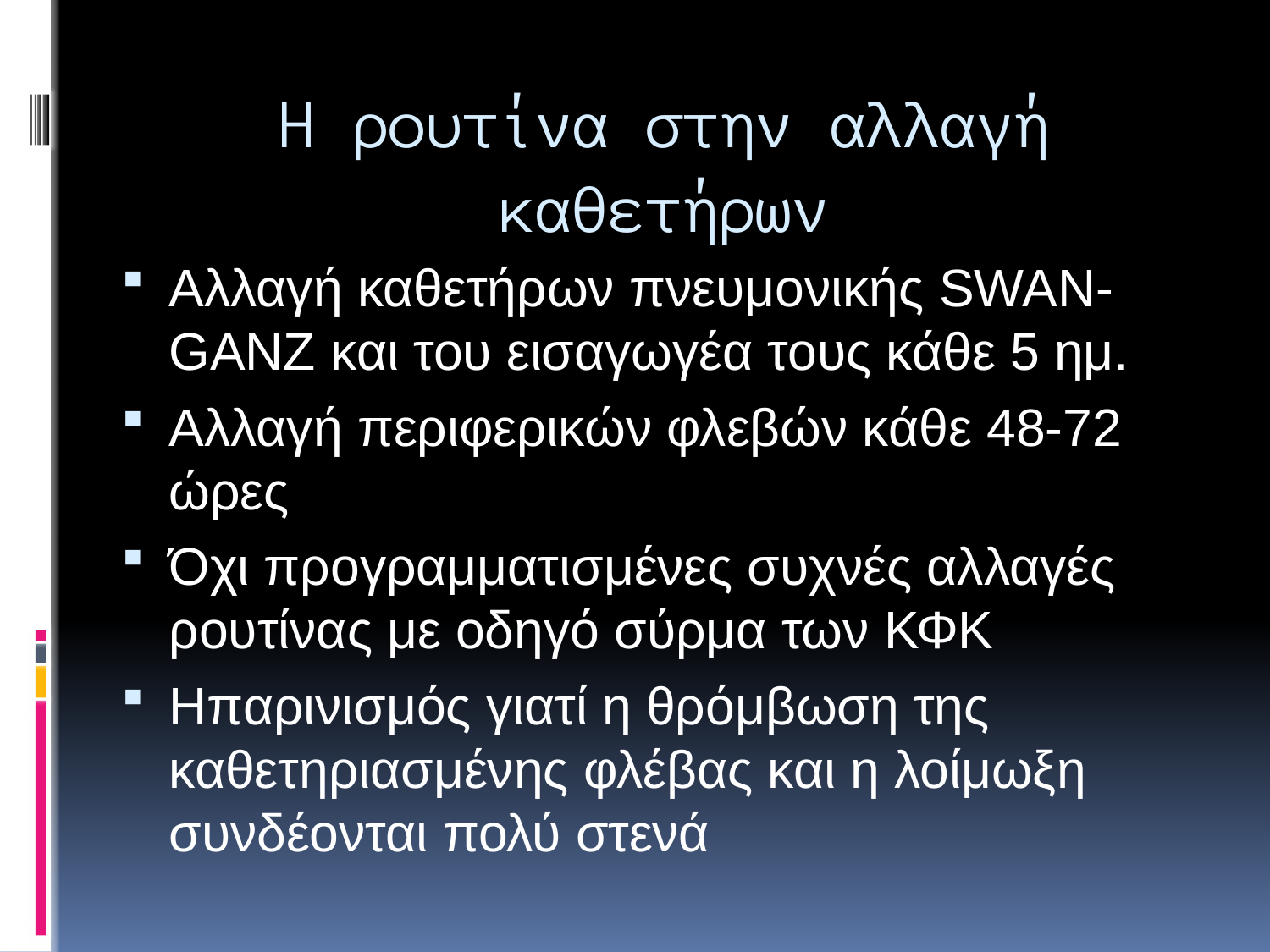

# Η ρουτίνα στην αλλαγή καθετήρων
Αλλαγή καθετήρων πνευμονικής SWAN-GANZ και του εισαγωγέα τους κάθε 5 ημ.
Αλλαγή περιφερικών φλεβών κάθε 48-72 ώρες
Όχι προγραμματισμένες συχνές αλλαγές ρουτίνας με οδηγό σύρμα των ΚΦΚ
Ηπαρινισμός γιατί η θρόμβωση της καθετηριασμένης φλέβας και η λοίμωξη συνδέονται πολύ στενά